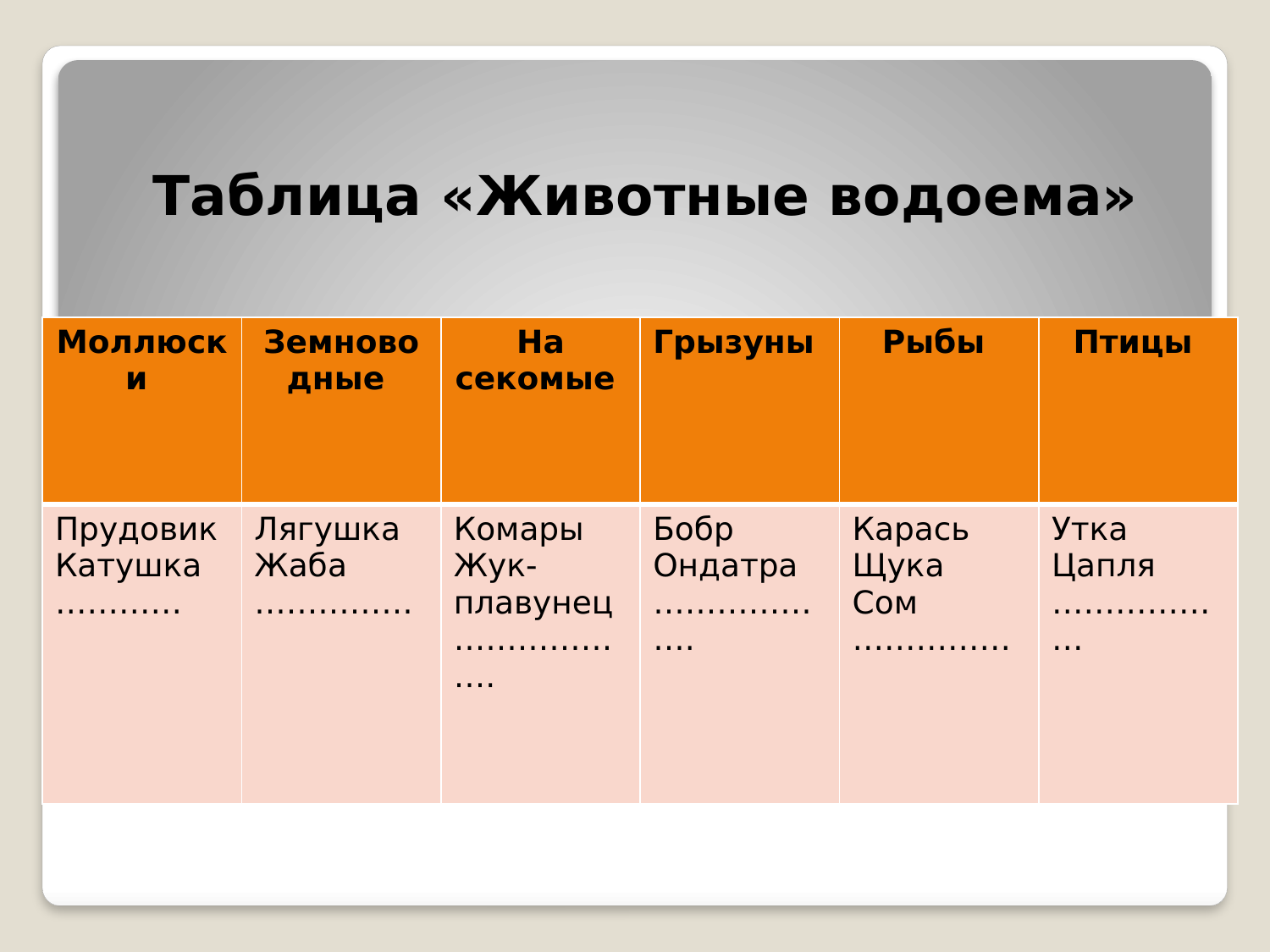

# Таблица «Животные водоема»
| Моллюски | Земноводные | На секомые | Грызуны | Рыбы | Птицы |
| --- | --- | --- | --- | --- | --- |
| Прудовик Катушка ………… | Лягушка Жаба …………… | Комары Жук-плавунец ………………. | Бобр Ондатра ………………. | Карась Щука Сом …………… | Утка Цапля ……………… |